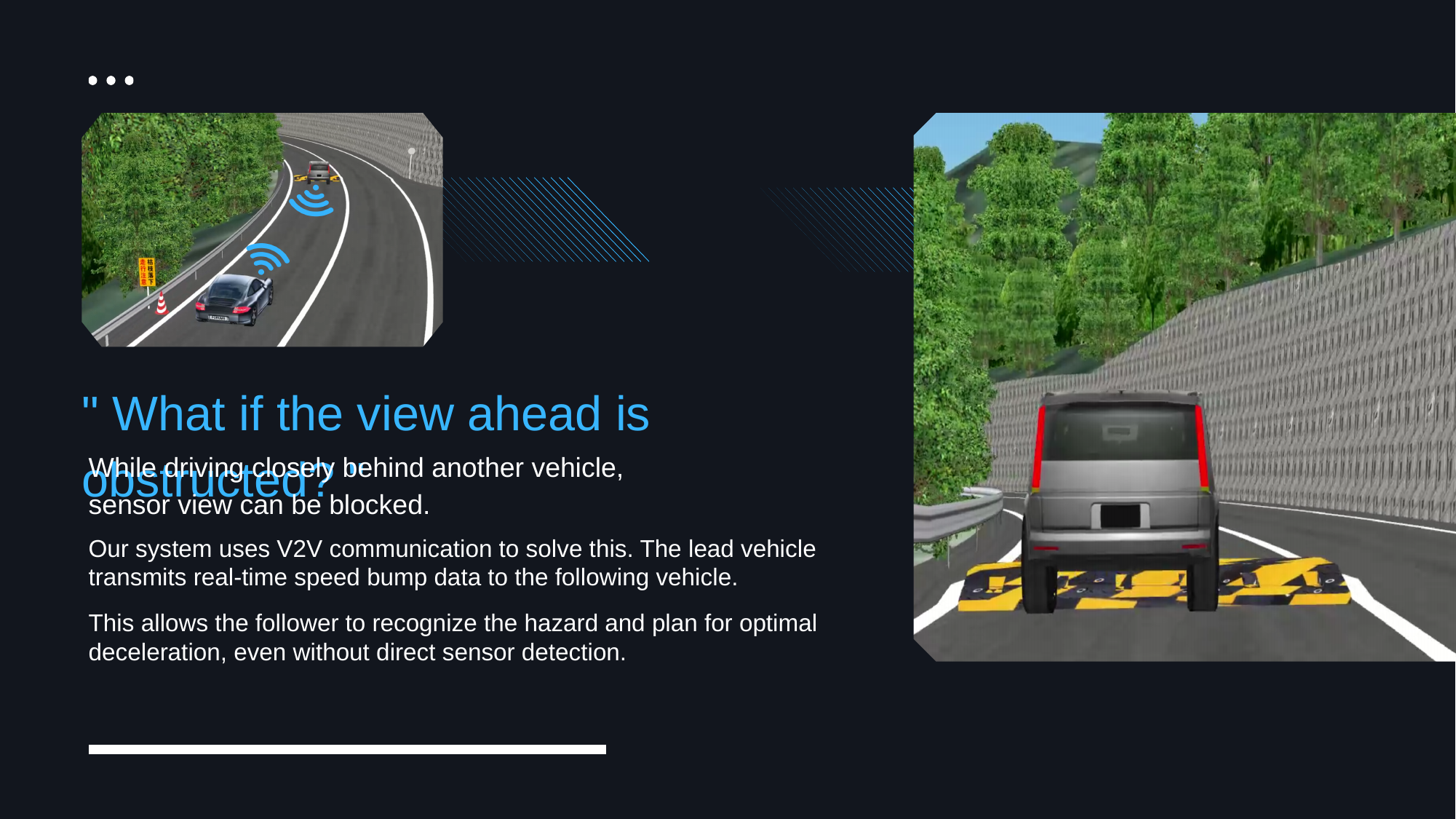

" What if the view ahead is obstructed? "
While driving closely behind another vehicle,
sensor view can be blocked.
Our system uses V2V communication to solve this. The lead vehicle transmits real-time speed bump data to the following vehicle.

This allows the follower to recognize the hazard and plan for optimal deceleration, even without direct sensor detection.